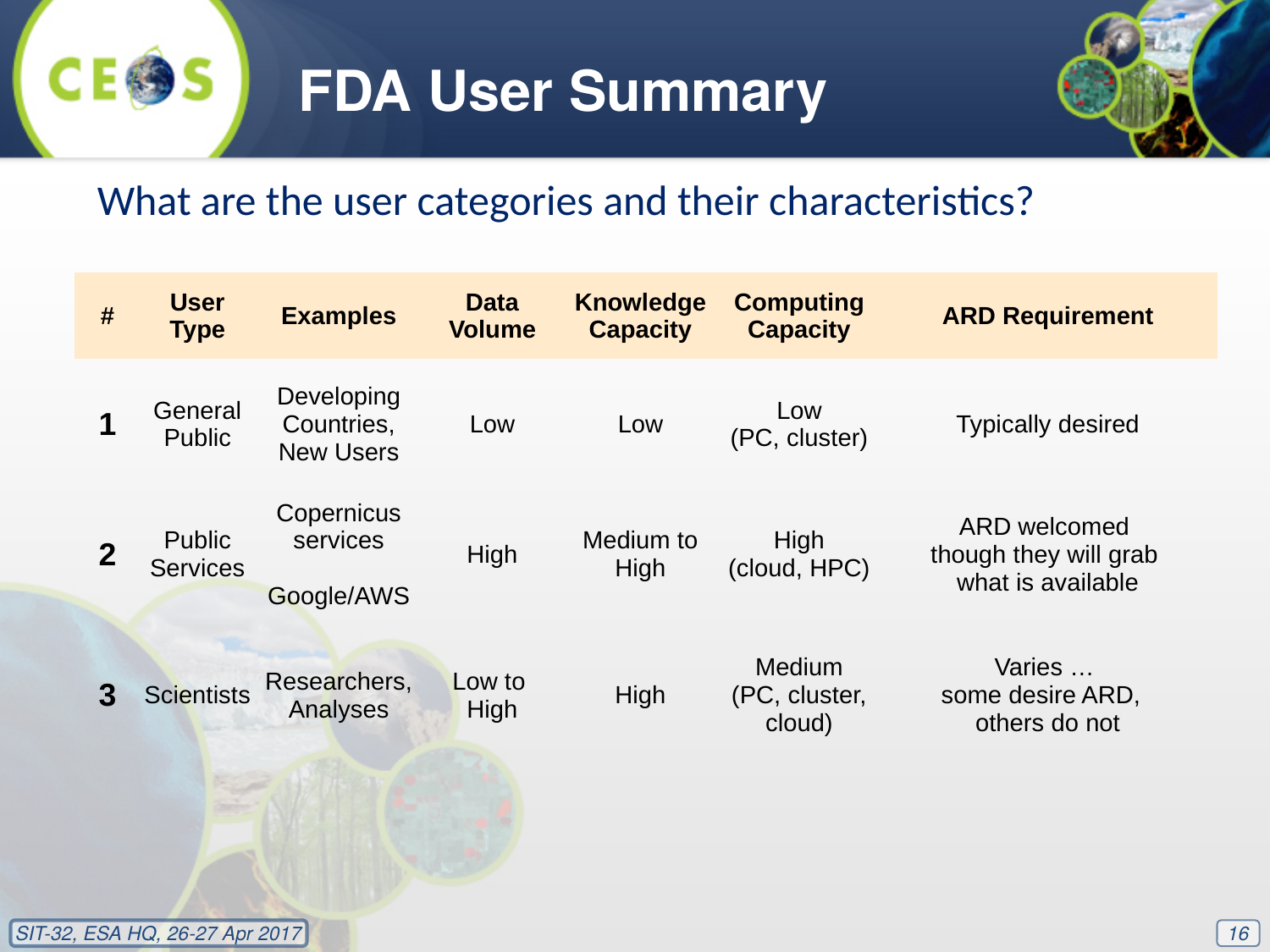

FDA User Summary
What are the user categories and their characteristics?
| # | User Type | Examples | Data Volume | Knowledge Capacity | Computing Capacity | ARD Requirement |
| --- | --- | --- | --- | --- | --- | --- |
| 1 | General Public | Developing Countries, New Users | Low | Low | Low (PC, cluster) | Typically desired |
| 2 | Public Services | Copernicus services Google/AWS | High | Medium to High | High (cloud, HPC) | ARD welcomed though they will grab what is available |
| 3 | Scientists | Researchers, Analyses | Low to High | High | Medium (PC, cluster, cloud) | Varies … some desire ARD, others do not |
16